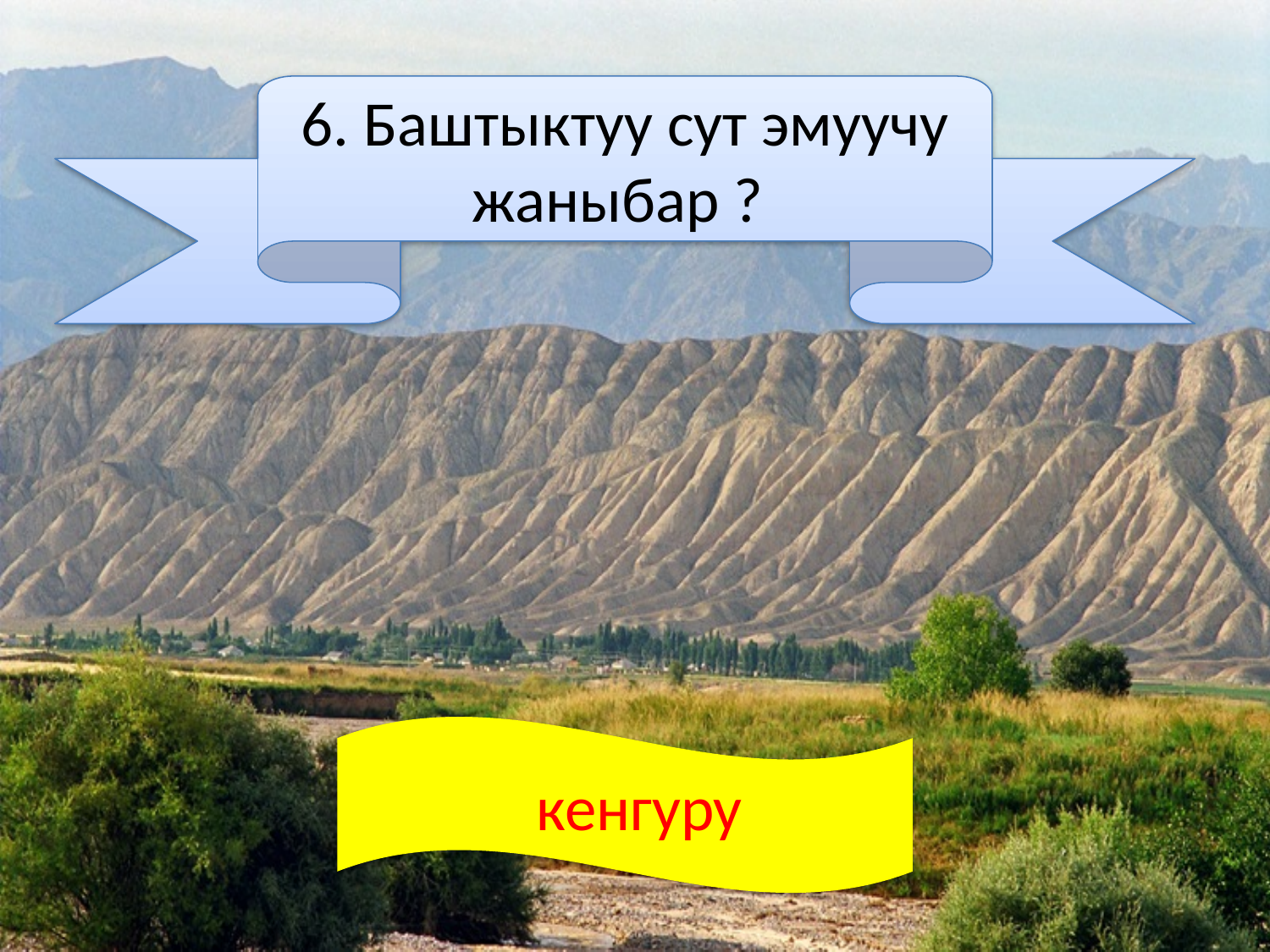

6. Баштыктуу сут эмуучу жаныбар ?
  кенгуру